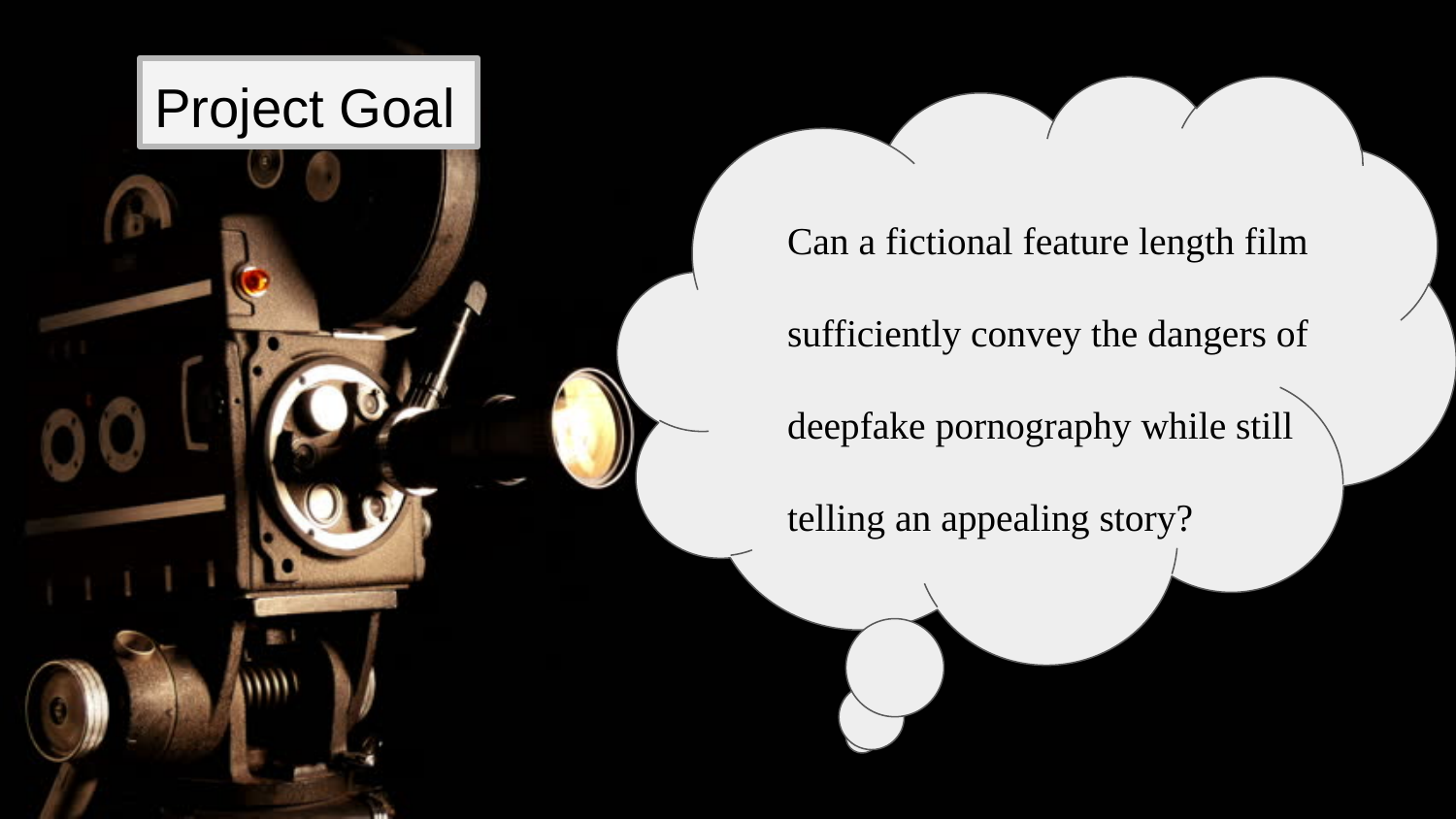

Project Goal

Can a fictional feature length film sufficiently convey the dangers of deepfake pornography while still telling an appealing story?